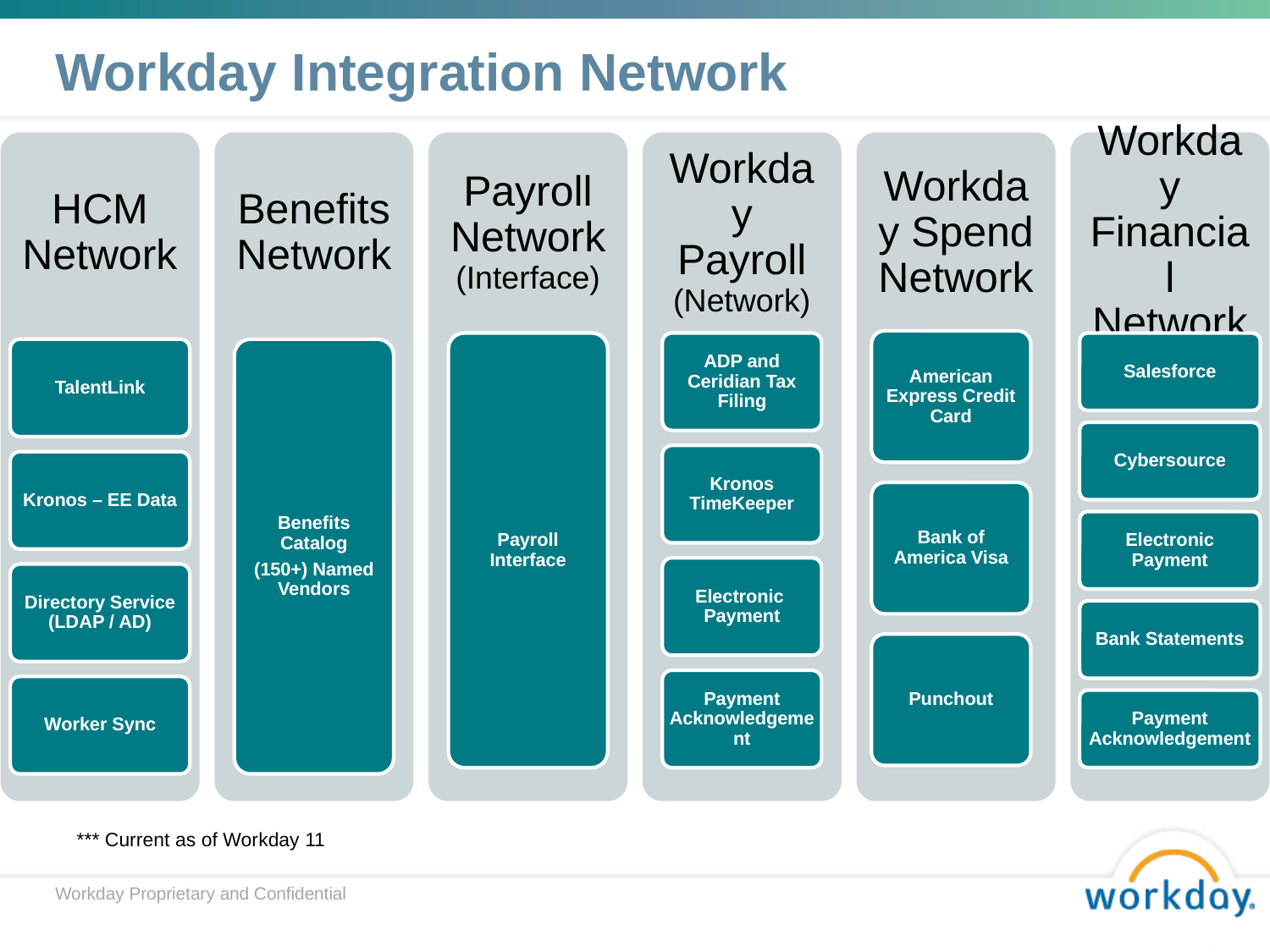

# Workday Integration Network
HCM Network
TalentLink
Kronos – EE Data
Directory Service (LDAP / AD)
Worker Sync
Benefits Network
Benefits Catalog
(150+) Named Vendors
Payroll Network (Interface)
Payroll Interface
Workday Payroll (Network)
ADP and Ceridian Tax Filing
Kronos TimeKeeper
Electronic  Payment
Payment Acknowledgement
Workday Spend Network
American Express Credit Card
Bank of America Visa
Punchout
Workday Financial Network
Salesforce
Cybersource
Electronic Payment
Bank Statements
Payment Acknowledgement
*** Current as of Workday 11
Workday Proprietary and Confidential